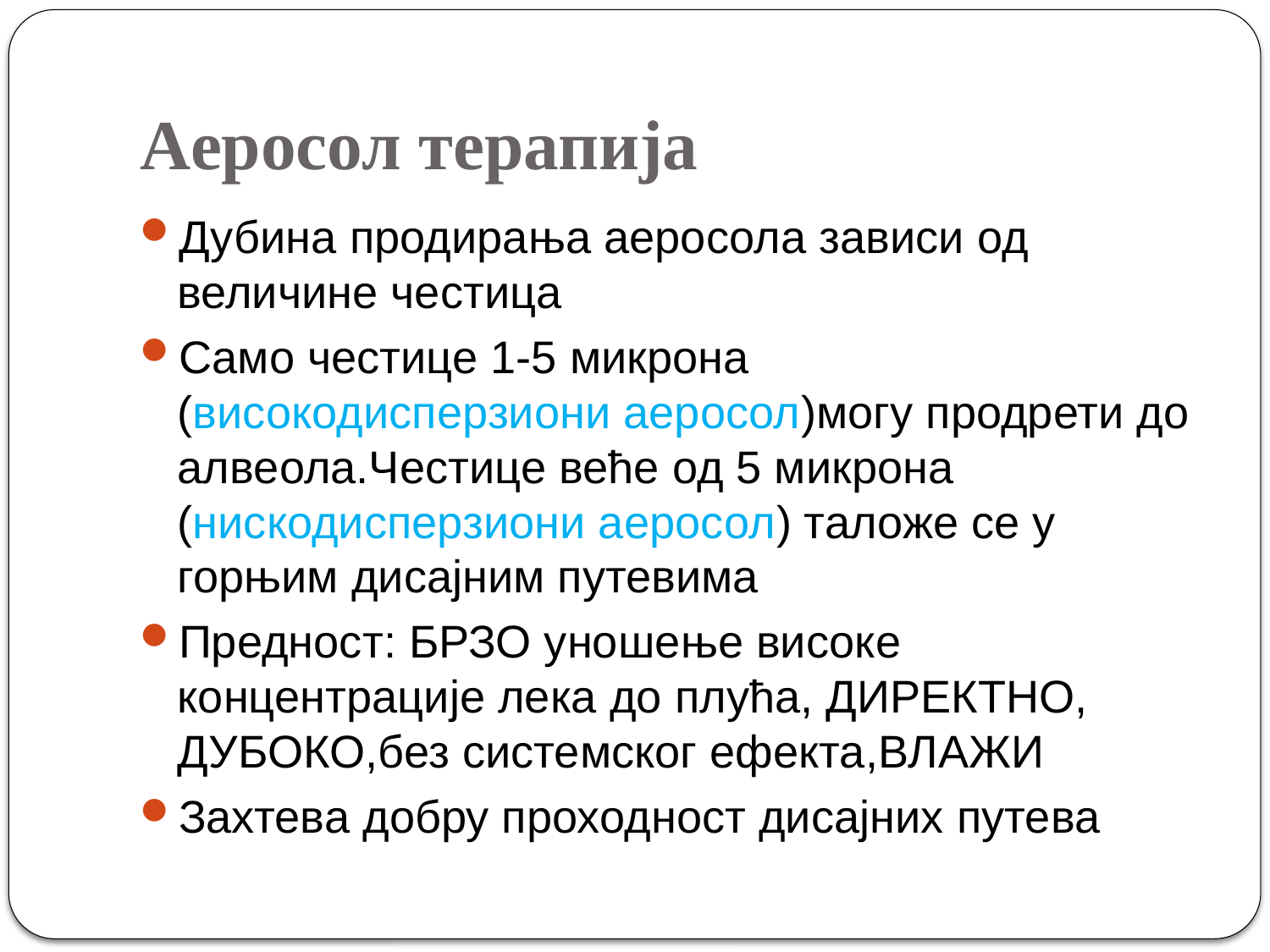

# Аеросол терапија
Дубина продирања аеросола зависи од величине честица
Само честице 1-5 микрона (високодисперзиони аеросол)могу продрети до алвеола.Честице веће од 5 микрона (нискодисперзиони аеросол) таложе се у горњим дисајним путевима
Предност: БРЗО уношење високе концентрације лека до плућа, ДИРЕКТНО, ДУБОКО,без системског ефекта,ВЛАЖИ
Захтева добру проходност дисајних путева